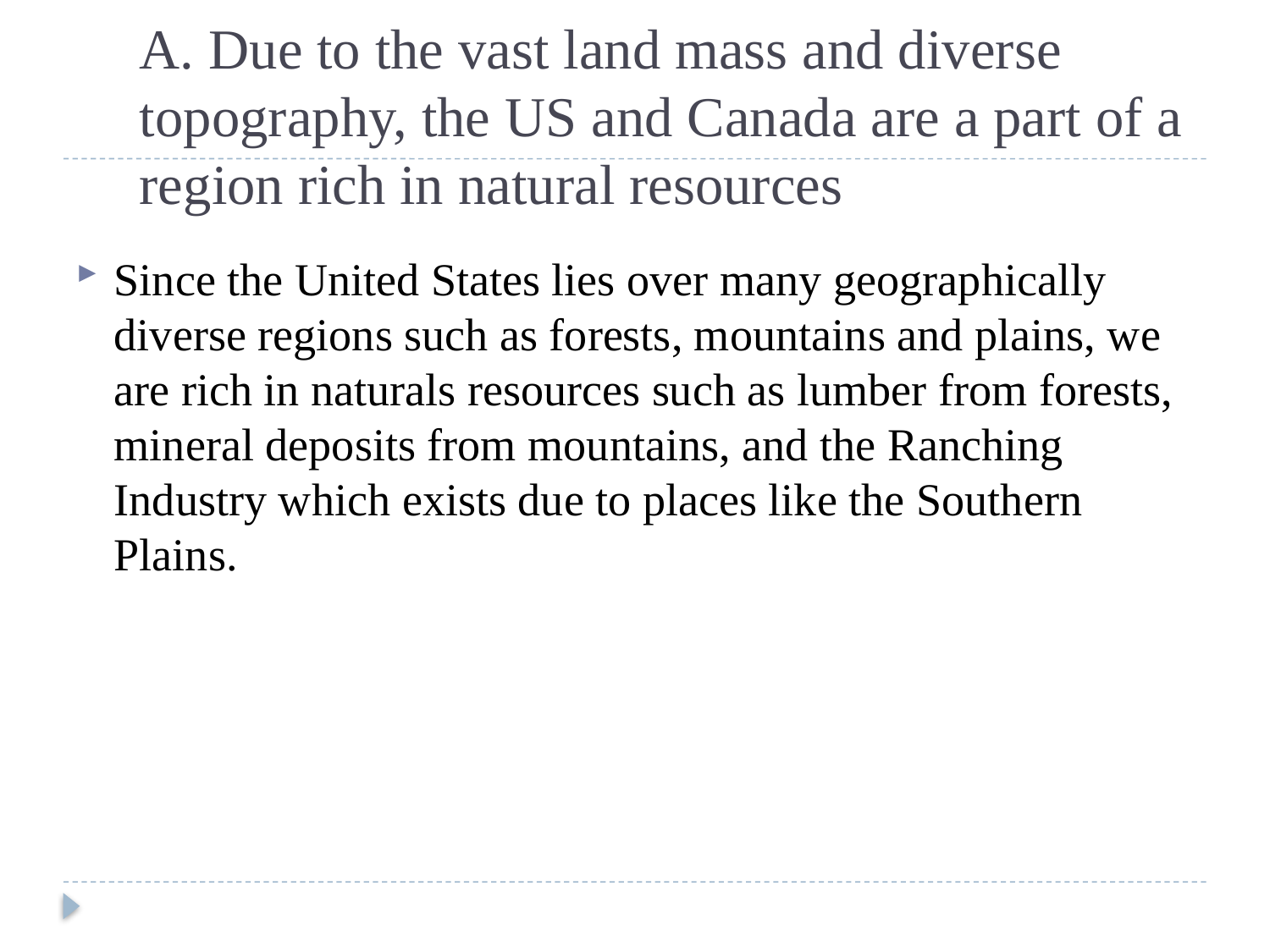

# A. Due to the vast land mass and diverse topography, the US and Canada are a part of a region rich in natural resources
Since the United States lies over many geographically diverse regions such as forests, mountains and plains, we are rich in naturals resources such as lumber from forests, mineral deposits from mountains, and the Ranching Industry which exists due to places like the Southern Plains.